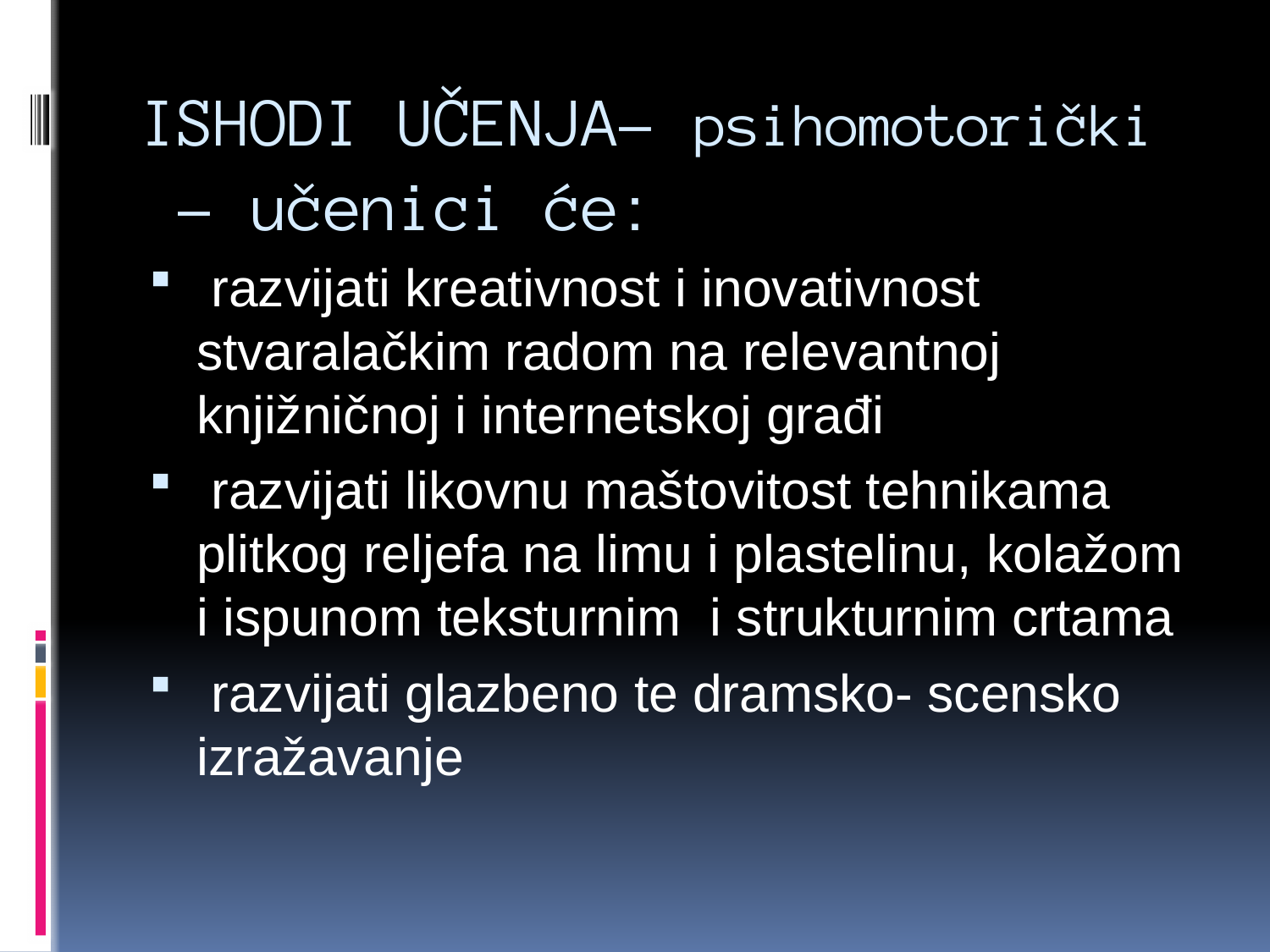

# ISHODI UČENJA- psihomotorički - učenici će:
 razvijati kreativnost i inovativnost stvaralačkim radom na relevantnoj knjižničnoj i internetskoj građi
 razvijati likovnu maštovitost tehnikama plitkog reljefa na limu i plastelinu, kolažom i ispunom teksturnim  i strukturnim crtama
 razvijati glazbeno te dramsko- scensko izražavanje